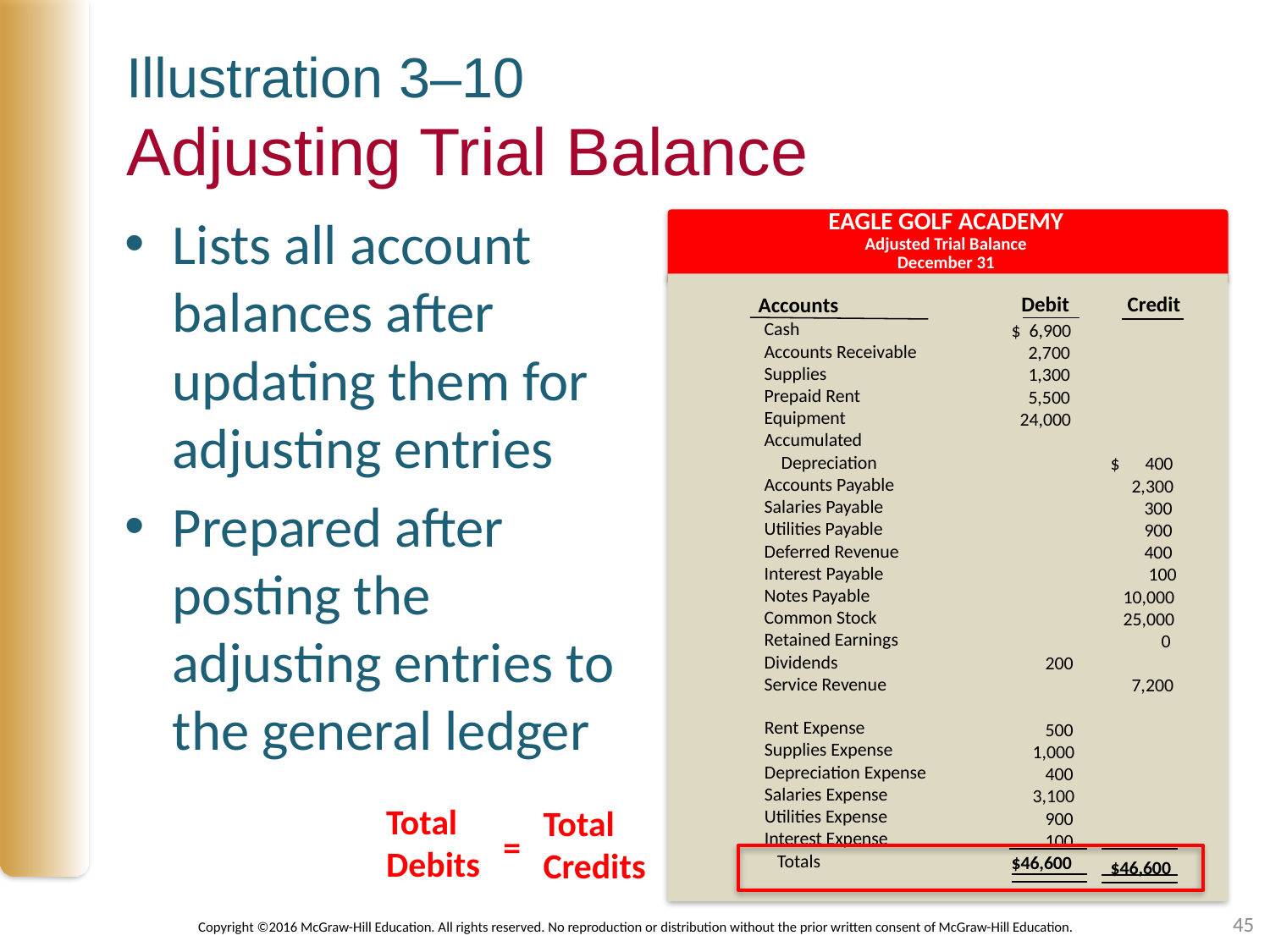

# Illustration 3–10 Adjusting Trial Balance
Lists all account balances after updating them for adjusting entries
Prepared after posting the adjusting entries to the general ledger
EAGLE GOLF ACADEMY
Adjusted Trial Balance
December 31

Debit            Credit
Accounts
Cash
Accounts Receivable
Supplies
Prepaid Rent
Equipment
Accumulated
    Depreciation
Accounts Payable
Salaries Payable
Utilities Payable
Deferred Revenue
Interest Payable
Notes Payable
Common Stock
Retained Earnings
Dividends
Service Revenue

$  6,900
    2,700
    1,300
    5,500
  24,000

        200

        500
     1,000
        400
     3,100
        900
        100
$46,600

$      400
     2,300
        300
        900
        400
         100
   10,000
   25,000
            0

     7,200

$46,600

Rent Expense
Supplies Expense
Depreciation Expense
Salaries Expense
Utilities Expense
Interest Expense
   Totals

Total
Debits
Total
Credits
=

45
Copyright ©2016 McGraw-Hill Education. All rights reserved. No reproduction or distribution without the prior written consent of McGraw-Hill Education.